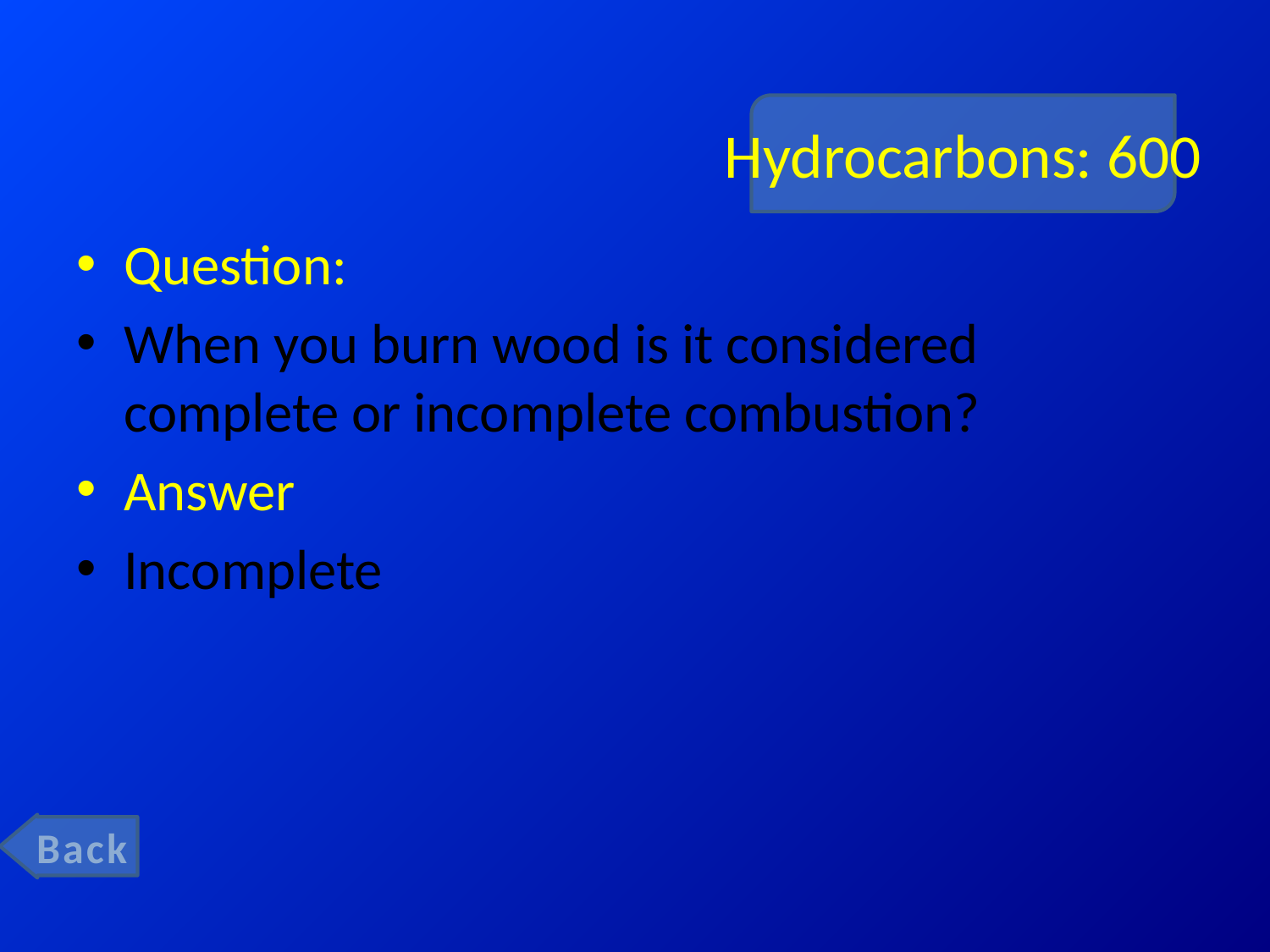

# Hydrocarbons: 600

Question:
When you burn wood is it considered complete or incomplete combustion?
Answer
Incomplete

Back